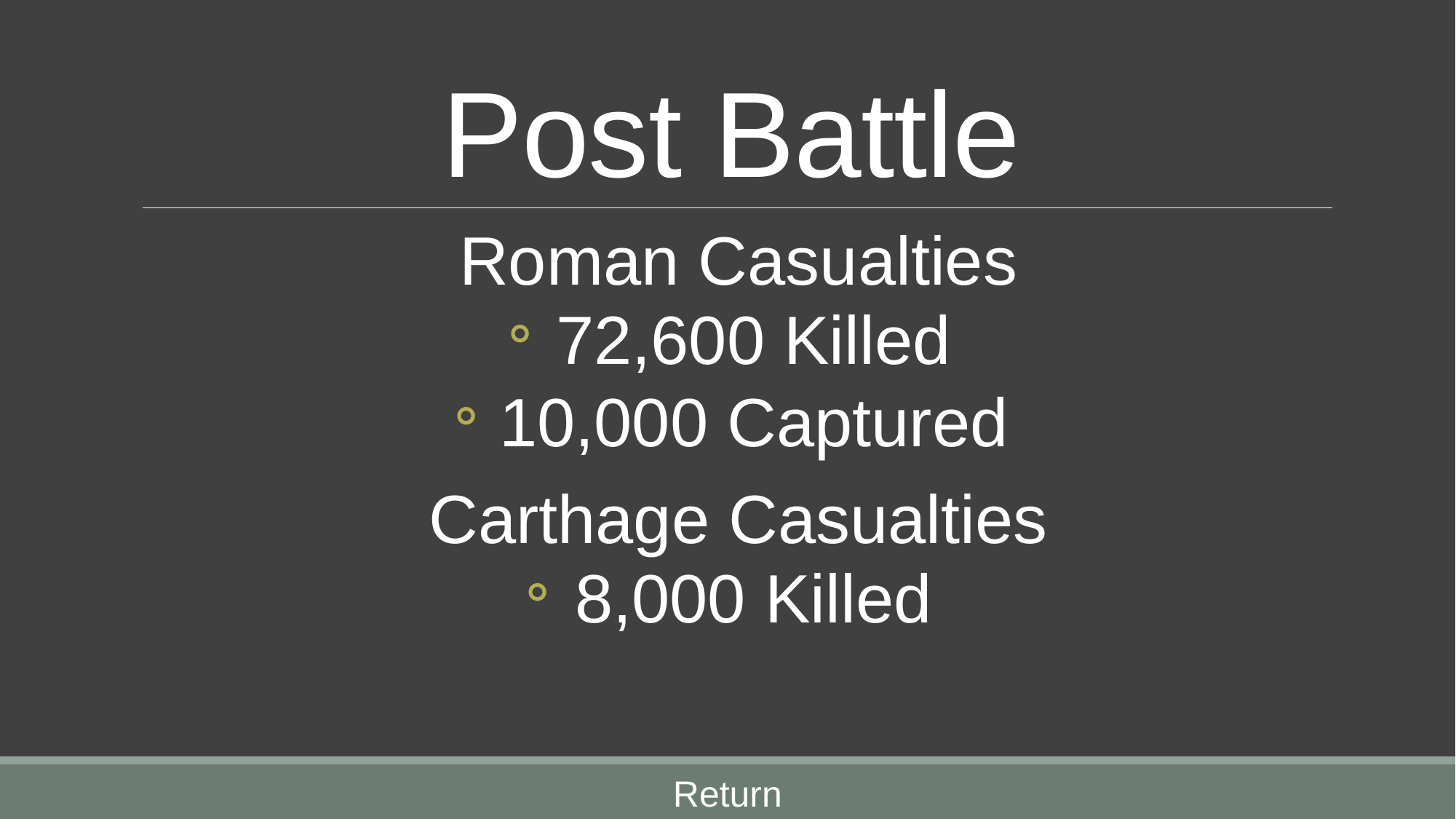

# Post Battle
Roman Casualties
72,600 Killed
10,000 Captured
Carthage Casualties
8,000 Killed

Return